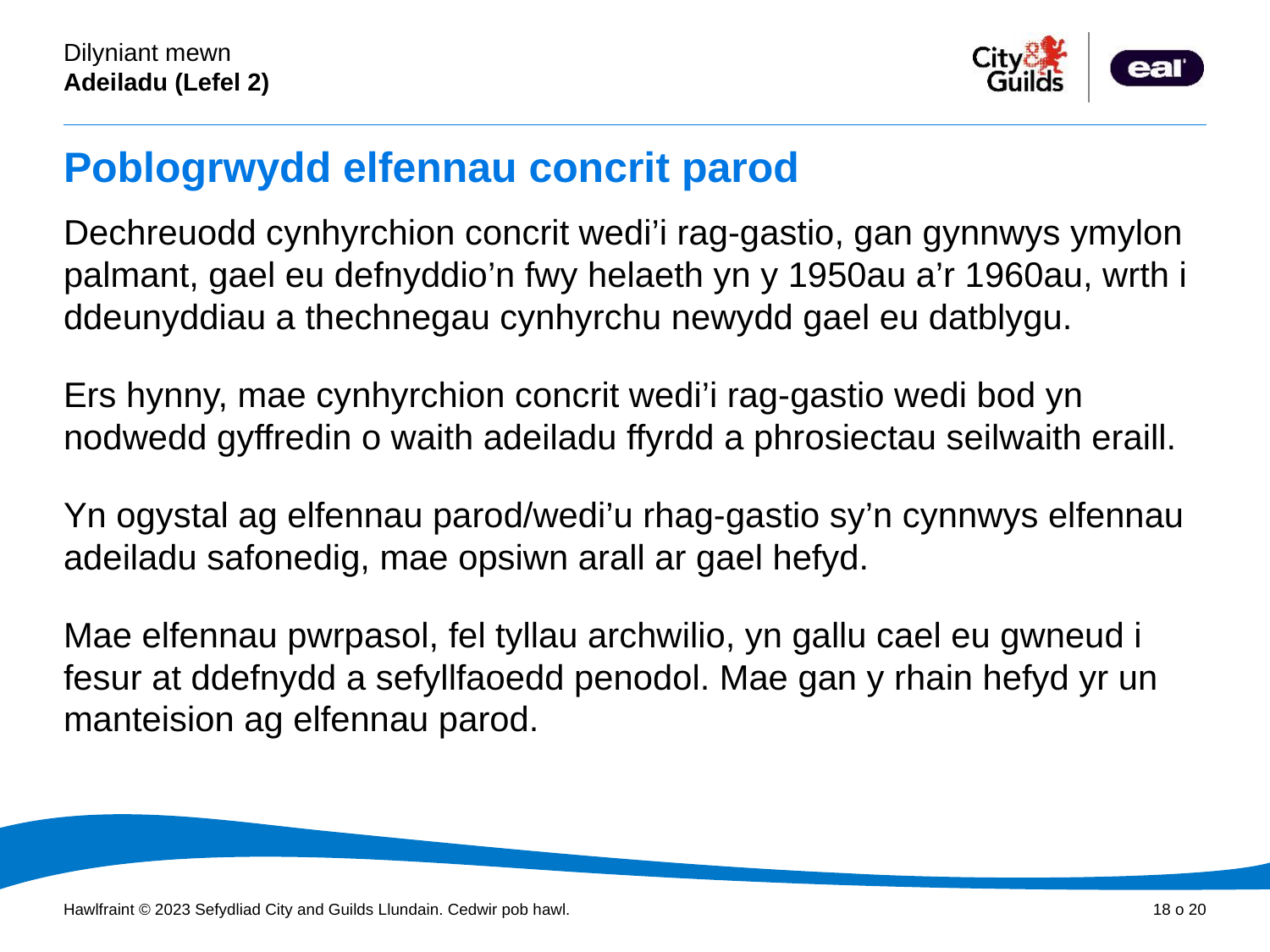

# Poblogrwydd elfennau concrit parod
Dechreuodd cynhyrchion concrit wedi’i rag-gastio, gan gynnwys ymylon palmant, gael eu defnyddio’n fwy helaeth yn y 1950au a’r 1960au, wrth i ddeunyddiau a thechnegau cynhyrchu newydd gael eu datblygu.
Ers hynny, mae cynhyrchion concrit wedi’i rag-gastio wedi bod yn nodwedd gyffredin o waith adeiladu ffyrdd a phrosiectau seilwaith eraill.
Yn ogystal ag elfennau parod/wedi’u rhag-gastio sy’n cynnwys elfennau adeiladu safonedig, mae opsiwn arall ar gael hefyd.
Mae elfennau pwrpasol, fel tyllau archwilio, yn gallu cael eu gwneud i fesur at ddefnydd a sefyllfaoedd penodol. Mae gan y rhain hefyd yr un manteision ag elfennau parod.